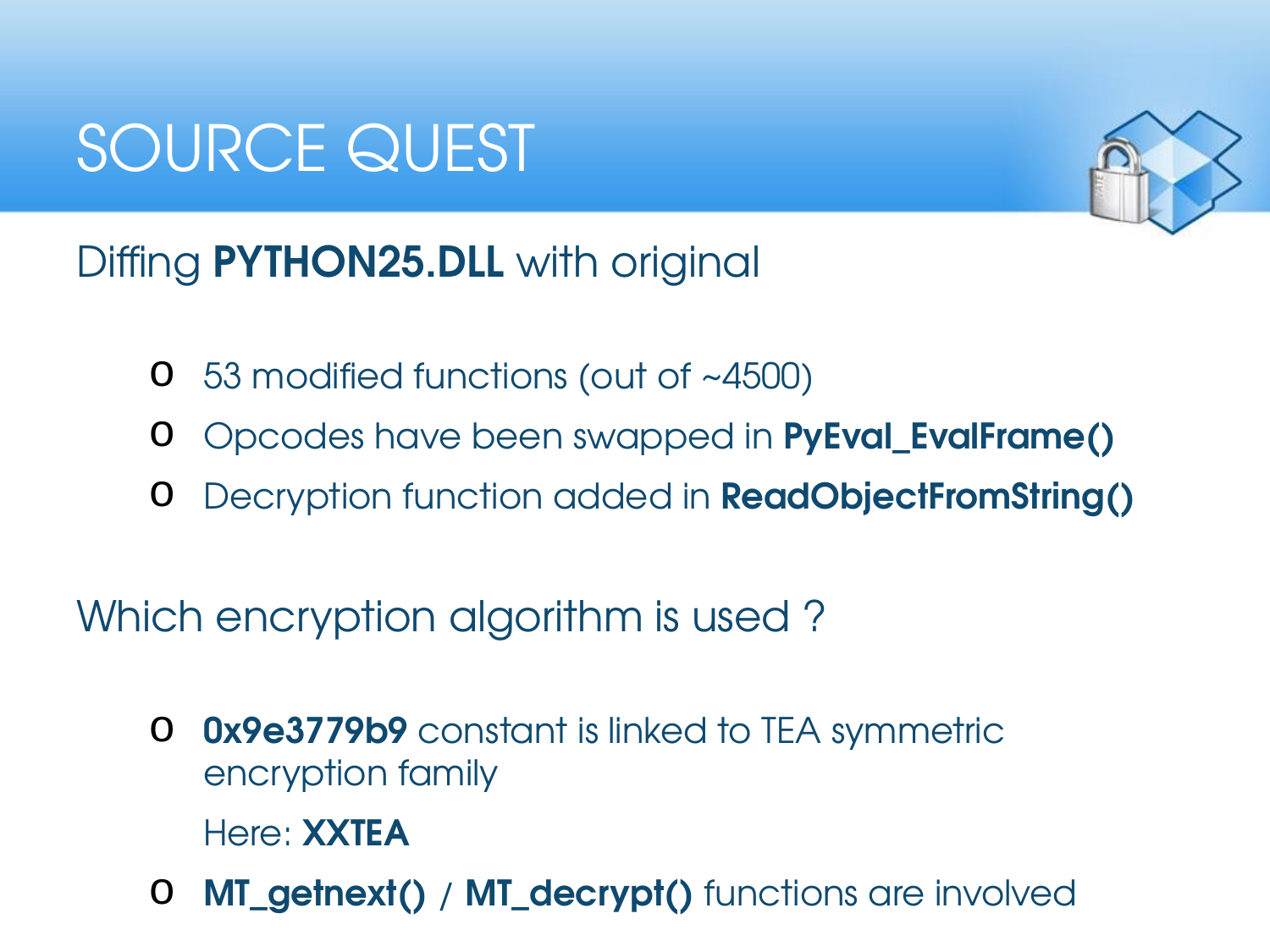

# Source quest
Diffing PYTHON25.DLL with original

53 modified functions (out of ~4500)
Opcodes have been swapped in PyEval_EvalFrame()
Decryption function added in ReadObjectFromString()

Which encryption algorithm is used ?

0x9e3779b9 constant is linked to TEA symmetric encryption family
Here: XXTEA
MT_getnext() / MT_decrypt() functions are involved